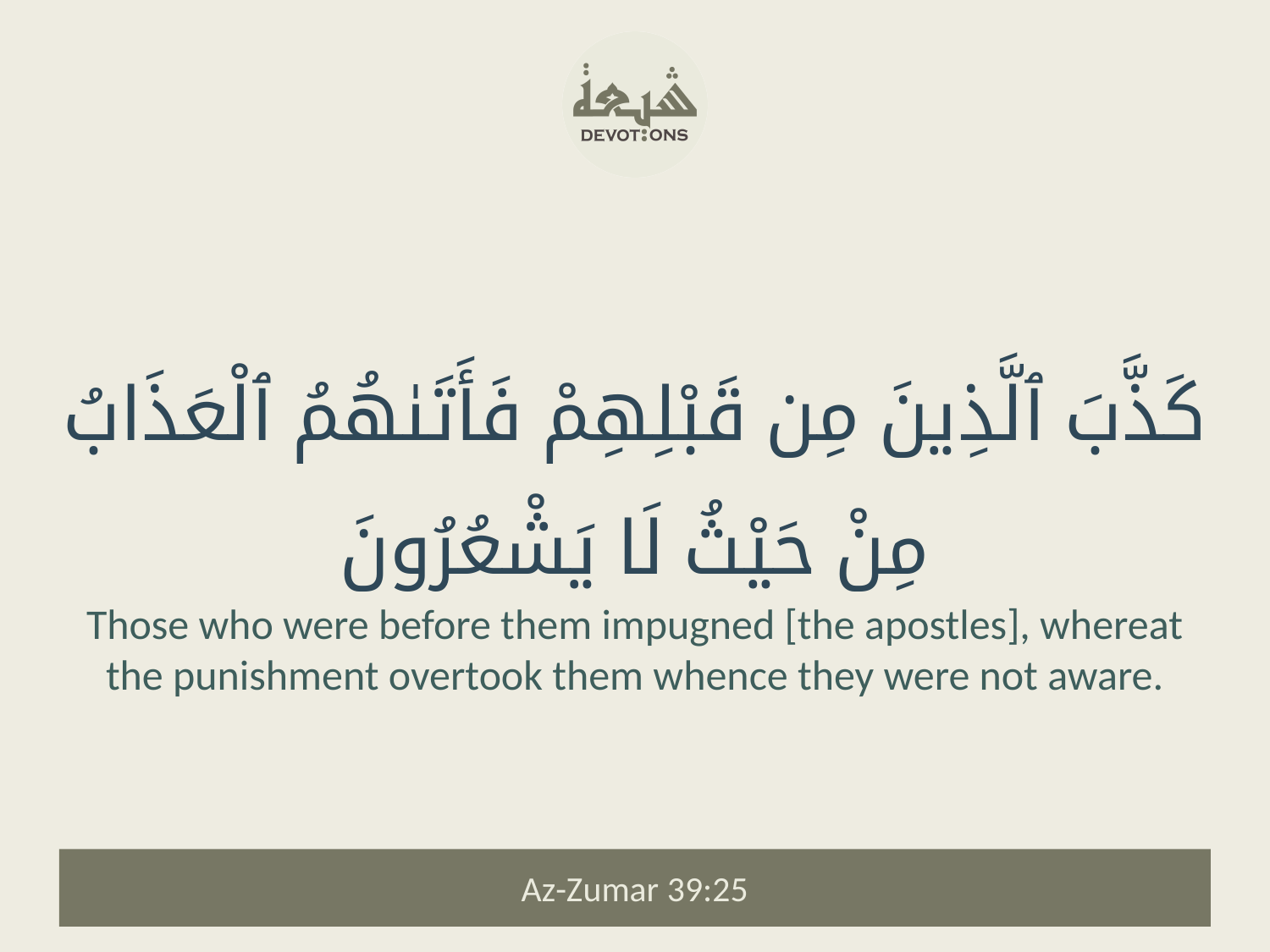

كَذَّبَ ٱلَّذِينَ مِن قَبْلِهِمْ فَأَتَىٰهُمُ ٱلْعَذَابُ مِنْ حَيْثُ لَا يَشْعُرُونَ
Those who were before them impugned [the apostles], whereat the punishment overtook them whence they were not aware.
Az-Zumar 39:25